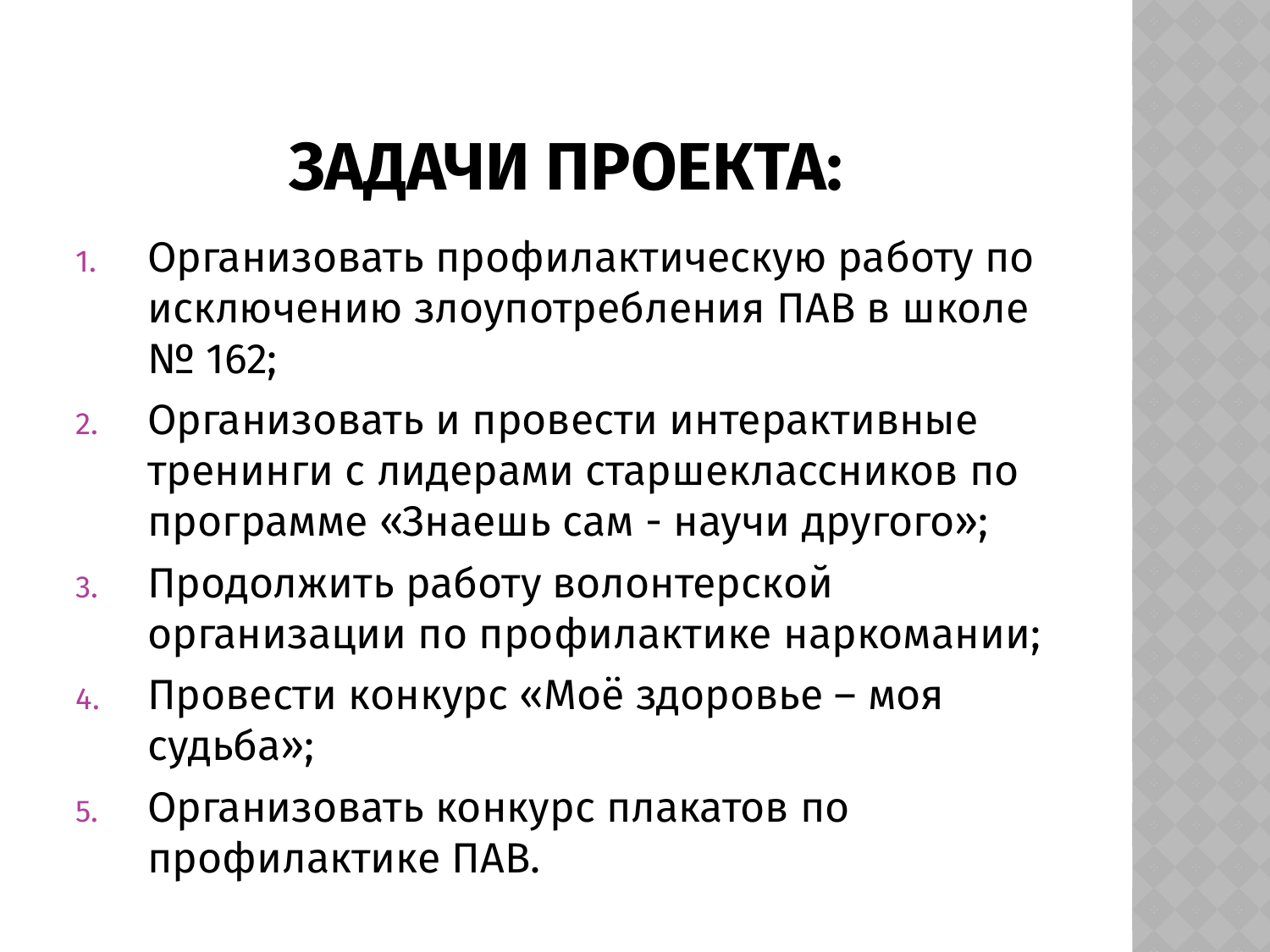

# Задачи проекта:
Организовать профилактическую работу по исключению злоупотребления ПАВ в школе № 162;
Организовать и провести интерактивные тренинги с лидерами старшеклассников по программе «Знаешь сам - научи другого»;
Продолжить работу волонтерской организации по профилактике наркомании;
Провести конкурс «Моё здоровье – моя судьба»;
Организовать конкурс плакатов по профилактике ПАВ.